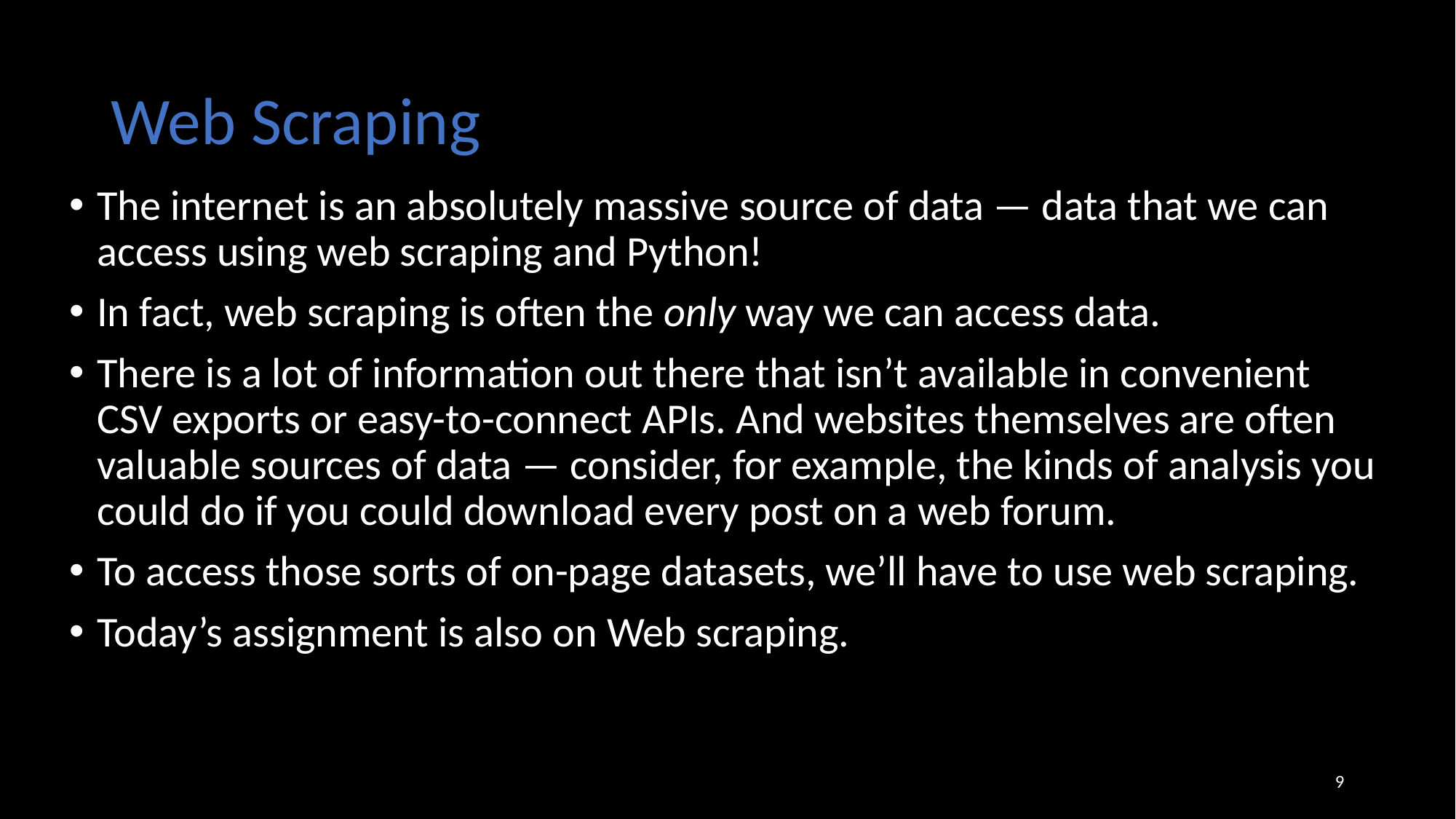

# Web Scraping
The internet is an absolutely massive source of data — data that we can access using web scraping and Python!
In fact, web scraping is often the only way we can access data.
There is a lot of information out there that isn’t available in convenient CSV exports or easy-to-connect APIs. And websites themselves are often valuable sources of data — consider, for example, the kinds of analysis you could do if you could download every post on a web forum.
To access those sorts of on-page datasets, we’ll have to use web scraping.
Today’s assignment is also on Web scraping.
9